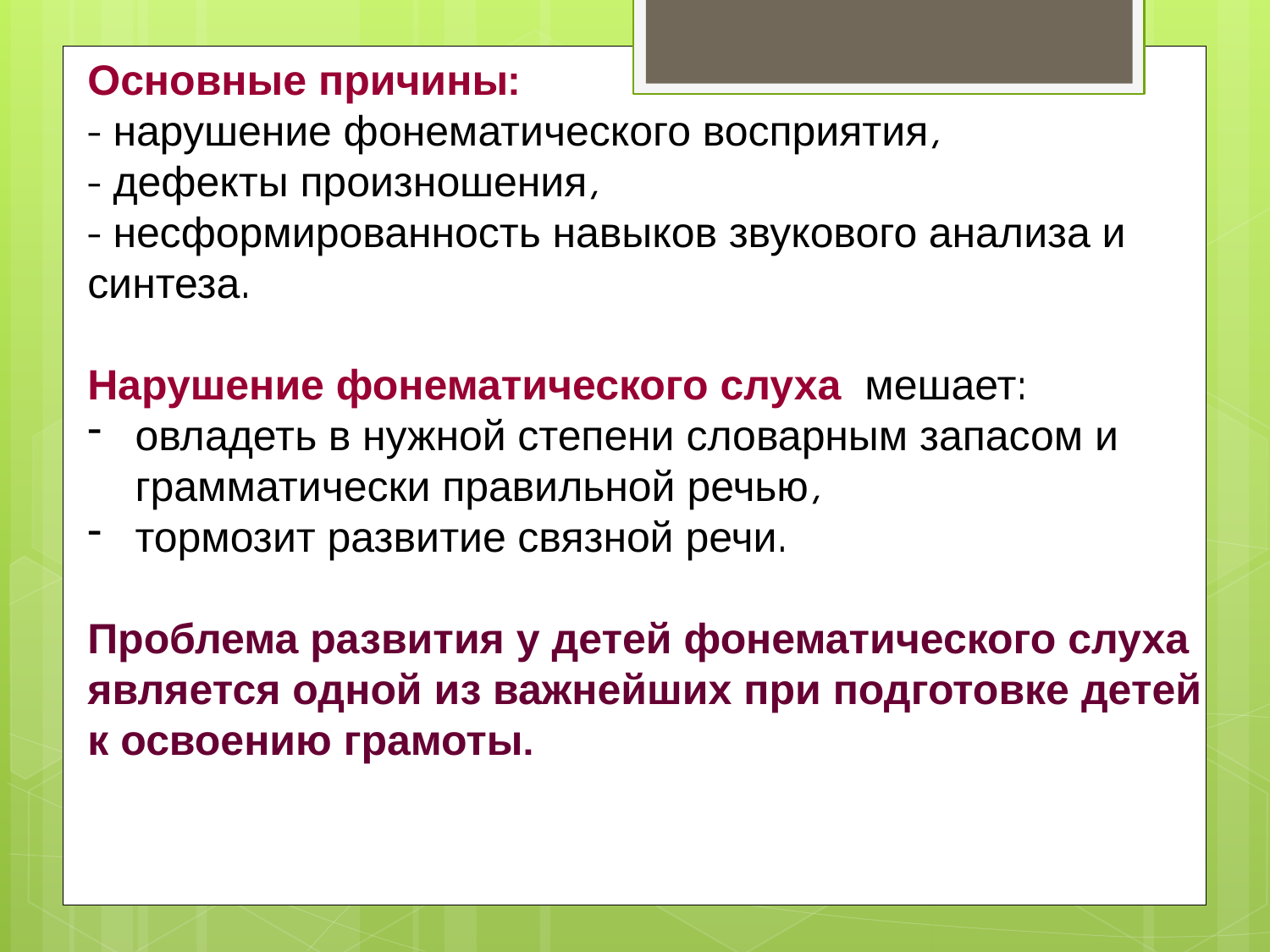

Основные причины:
- нарушение фонематического восприятия,
- дефекты произношения,
- несформированность навыков звукового анализа и синтеза.

Нарушение фонематического слуха  мешает:
овладеть в нужной степени словарным запасом и грамматически правильной речью,
тормозит развитие связной речи.

Проблема развития у детей фонематического слуха является одной из важнейших при подготовке детей к освоению грамоты.